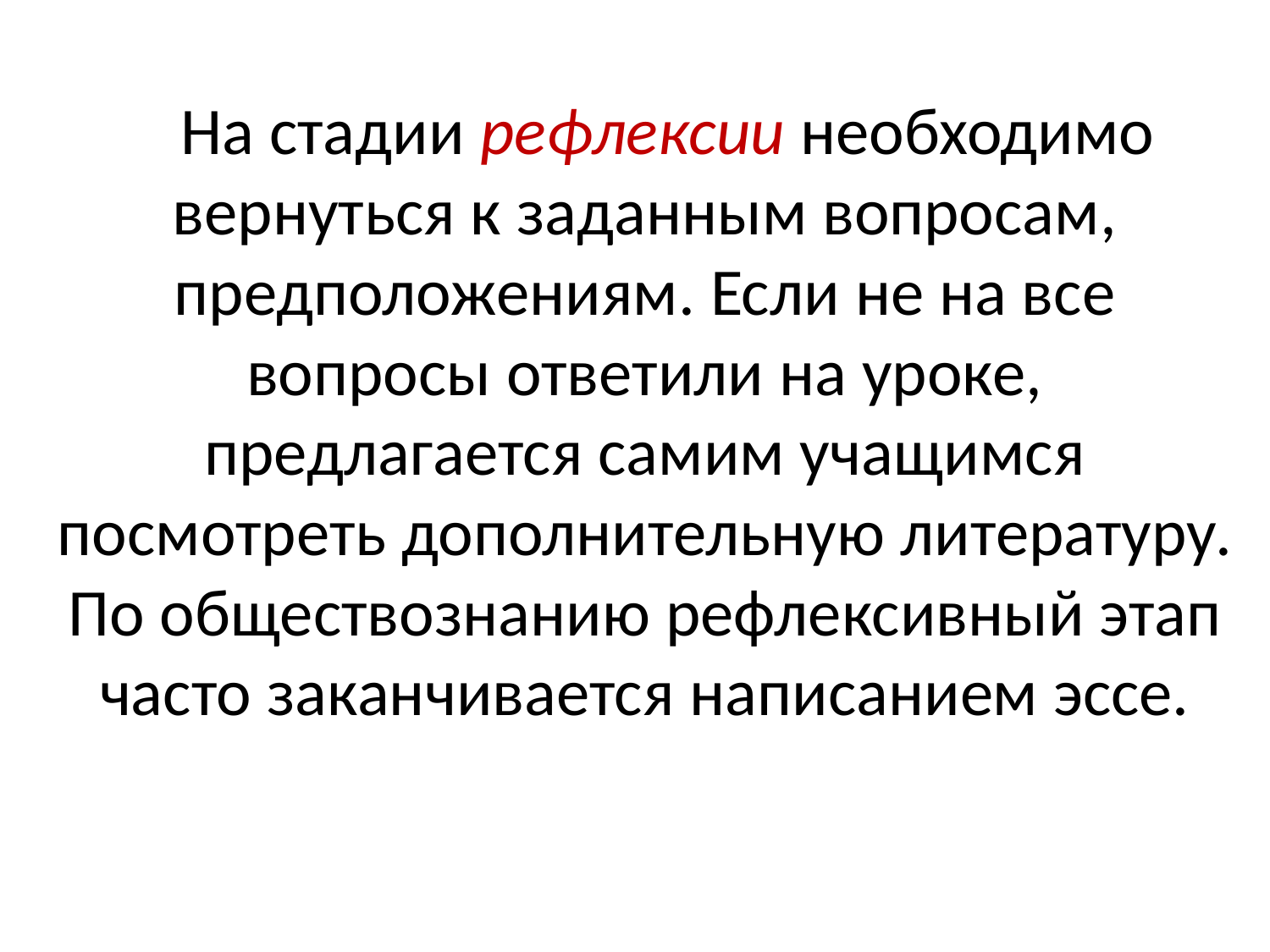

# На стадии рефлексии необходимо вернуться к заданным вопросам, предположениям. Если не на все вопросы ответили на уроке, предлагается самим учащимся посмотреть дополнительную литературу. По обществознанию рефлексивный этап часто заканчивается написанием эссе.